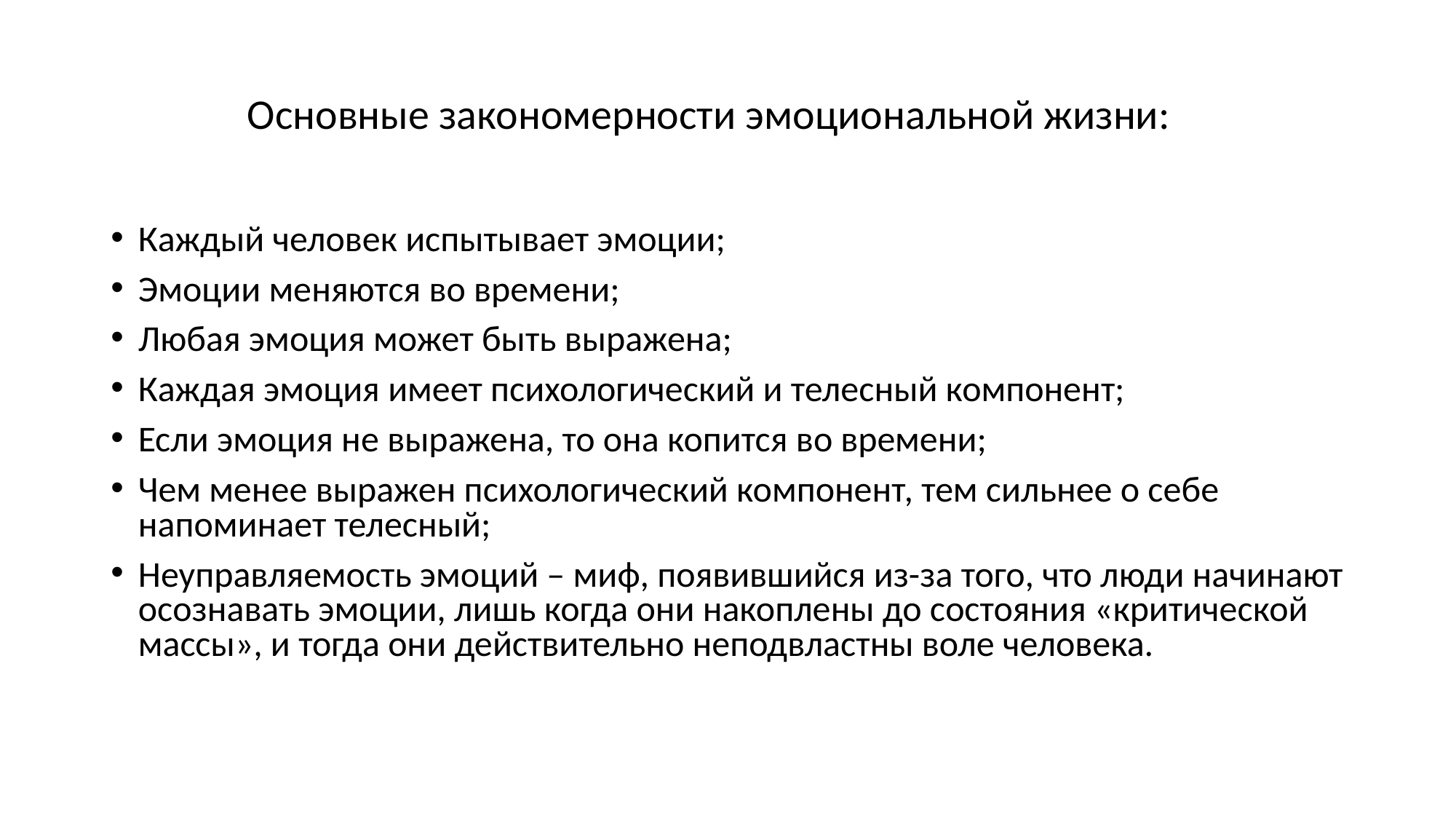

# Основные закономерности эмоциональной жизни:
Каждый человек испытывает эмоции;
Эмоции меняются во времени;
Любая эмоция может быть выражена;
Каждая эмоция имеет психологический и телесный компонент;
Если эмоция не выражена, то она копится во времени;
Чем менее выражен психологический компонент, тем сильнее о себе напоминает телесный;
Неуправляемость эмоций – миф, появившийся из-за того, что люди начинают осознавать эмоции, лишь когда они накоплены до состояния «критической массы», и тогда они действительно неподвластны воле человека.